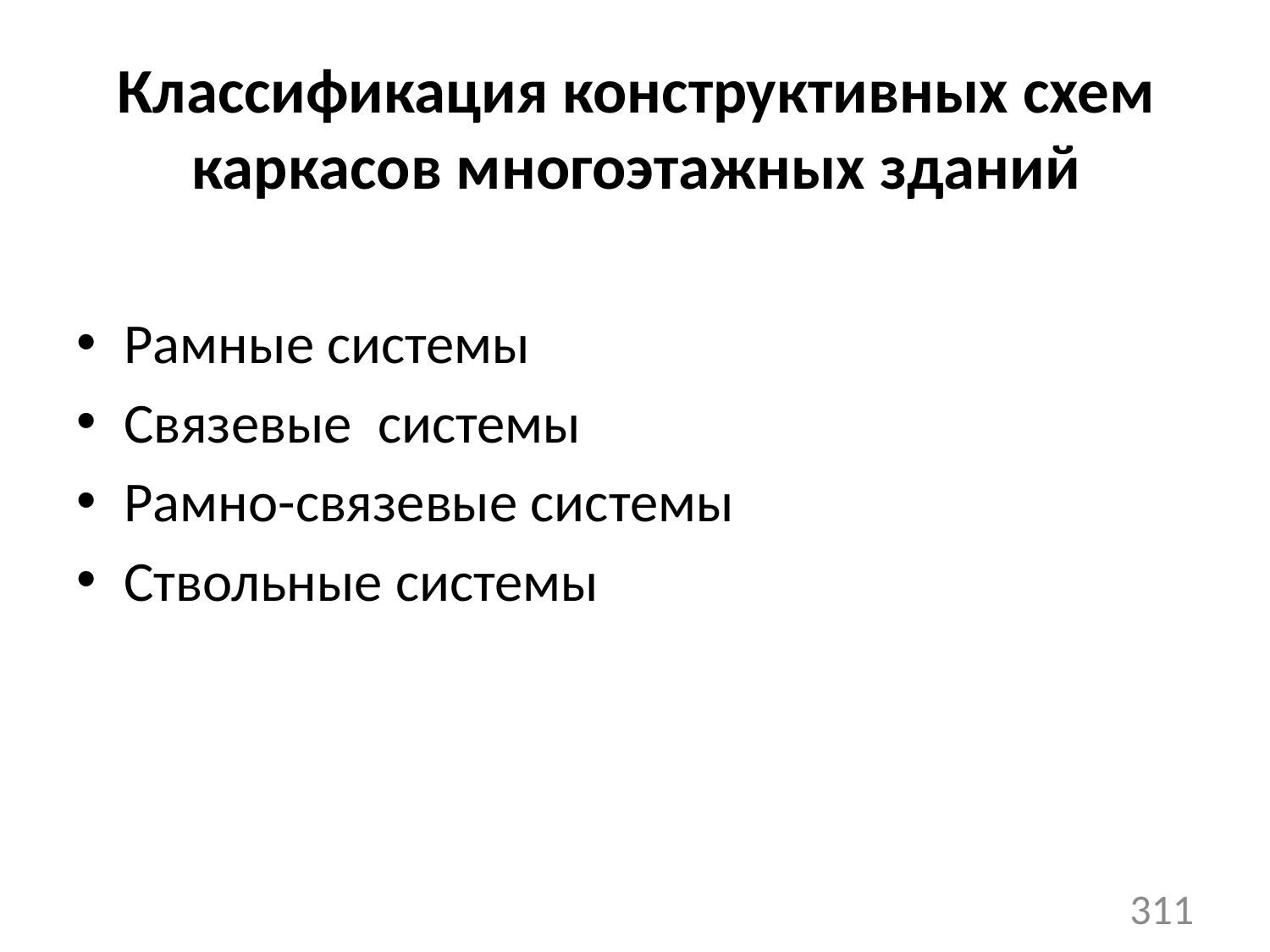

Рамные системы
Связевые  системы
Рамно-связевые системы
Ствольные системы
Классификация конструктивных схем каркасов многоэтажных зданий
311